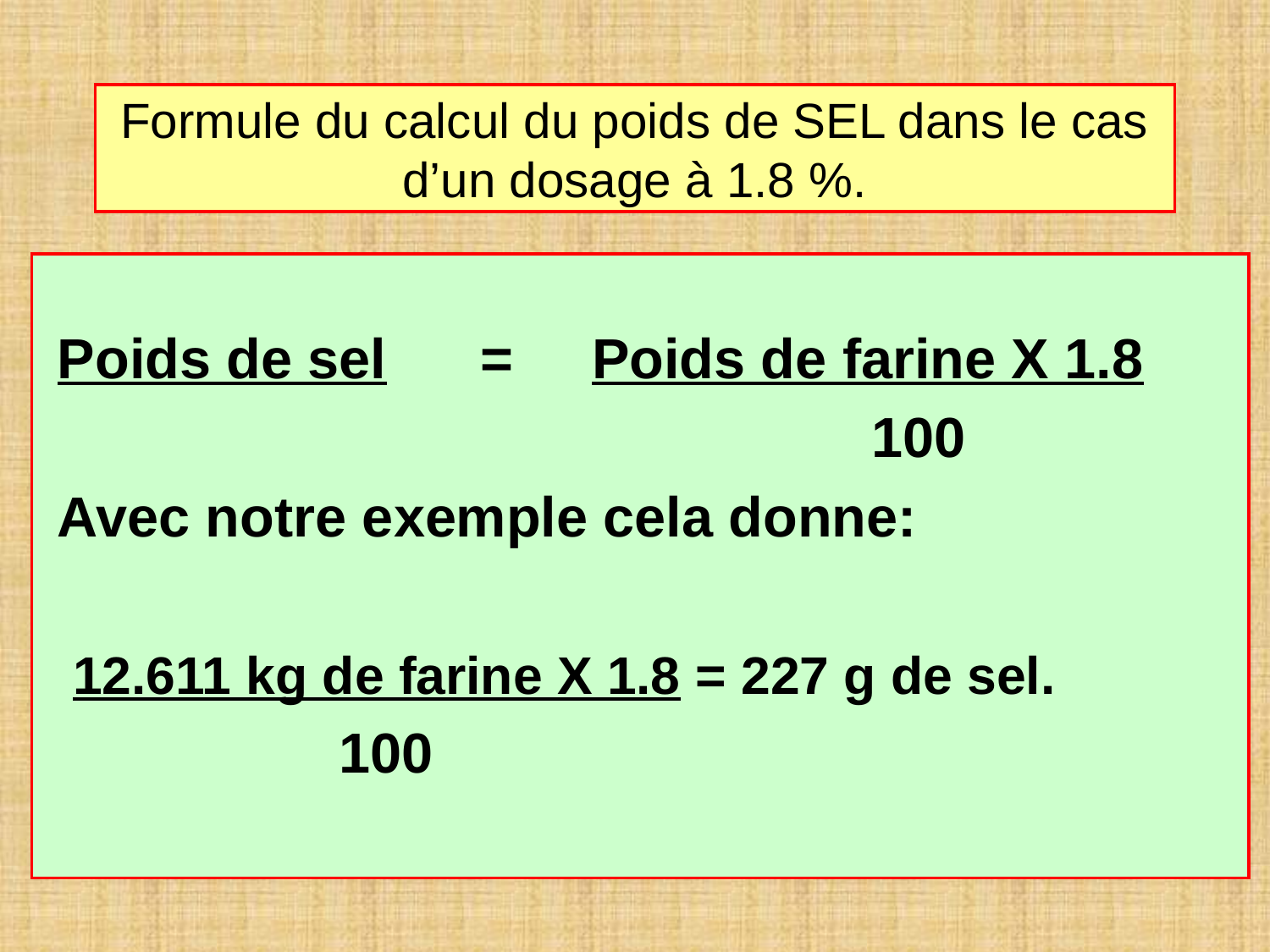

# Formule du calcul du poids de SEL dans le cas d’un dosage à 1.8 %.

Poids de sel      =     Poids de farine X 1.8
                                                    100
Avec notre exemple cela donne:

 12.611 kg de farine X 1.8 = 227 g de sel.
                  100